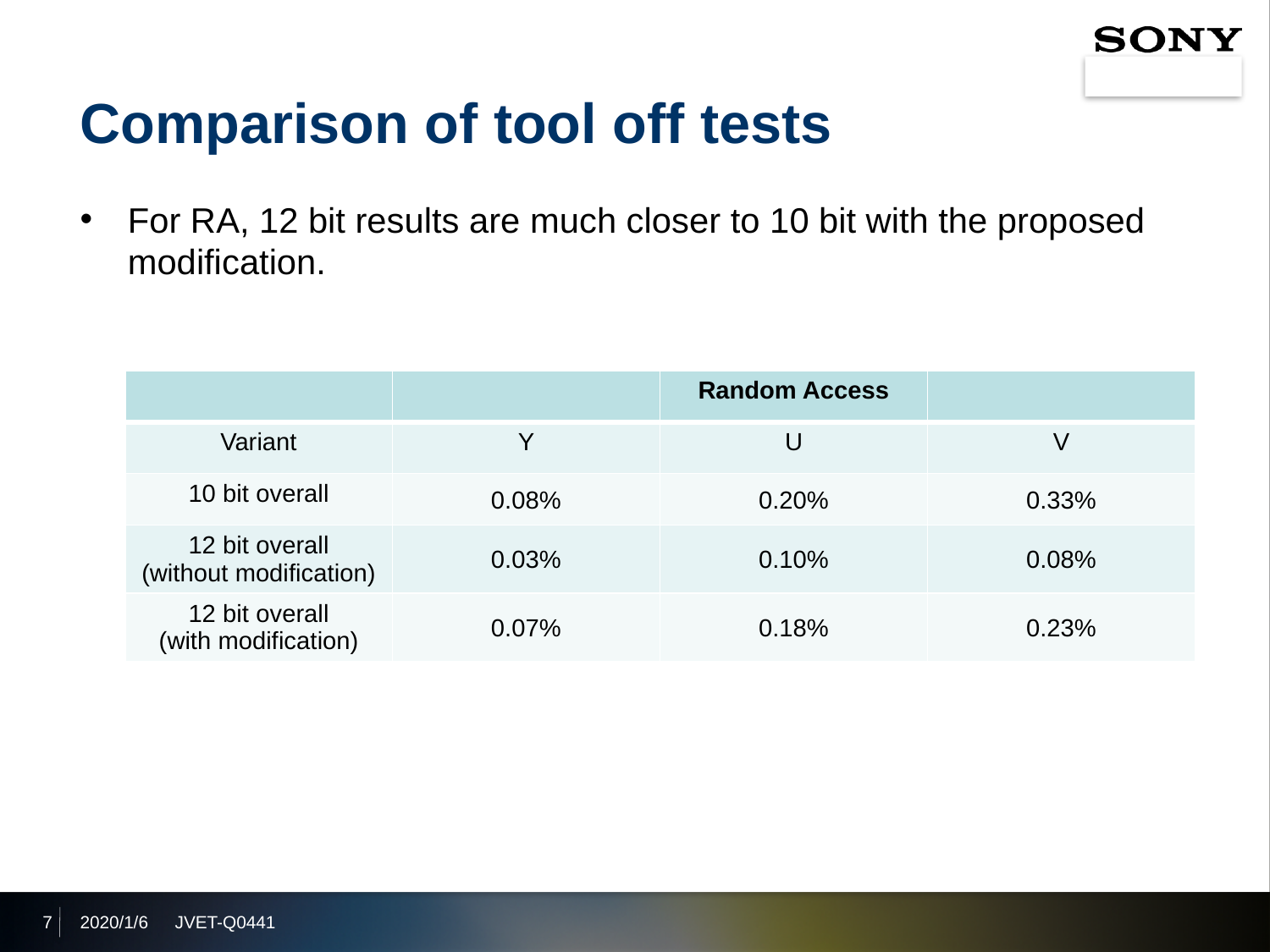

# Comparison of tool off tests

For RA, 12 bit results are much closer to 10 bit with the proposed modification.
|  |  | Random Access |  |
| --- | --- | --- | --- |
| Variant | Y | U | V |
| 10 bit overall | 0.08% | 0.20% | 0.33% |
| 12 bit overall (without modification) | 0.03% | 0.10% | 0.08% |
| 12 bit overall (with modification) | 0.07% | 0.18% | 0.23% |
7
2020/1/6
JVET-Q0441